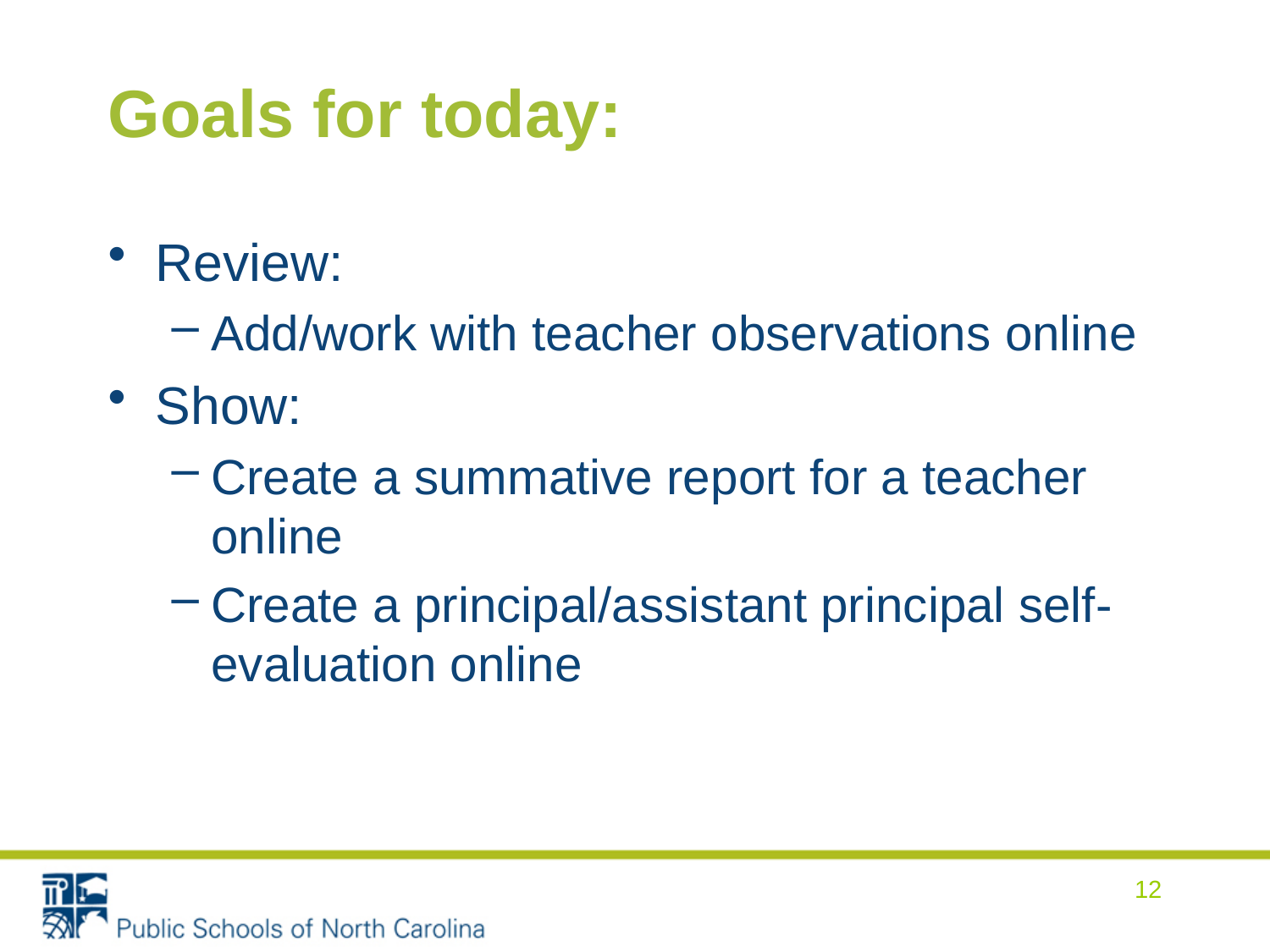

# Goals for today:
Review:
Add/work with teacher observations online
Show:
Create a summative report for a teacher online
Create a principal/assistant principal self-evaluation online

12